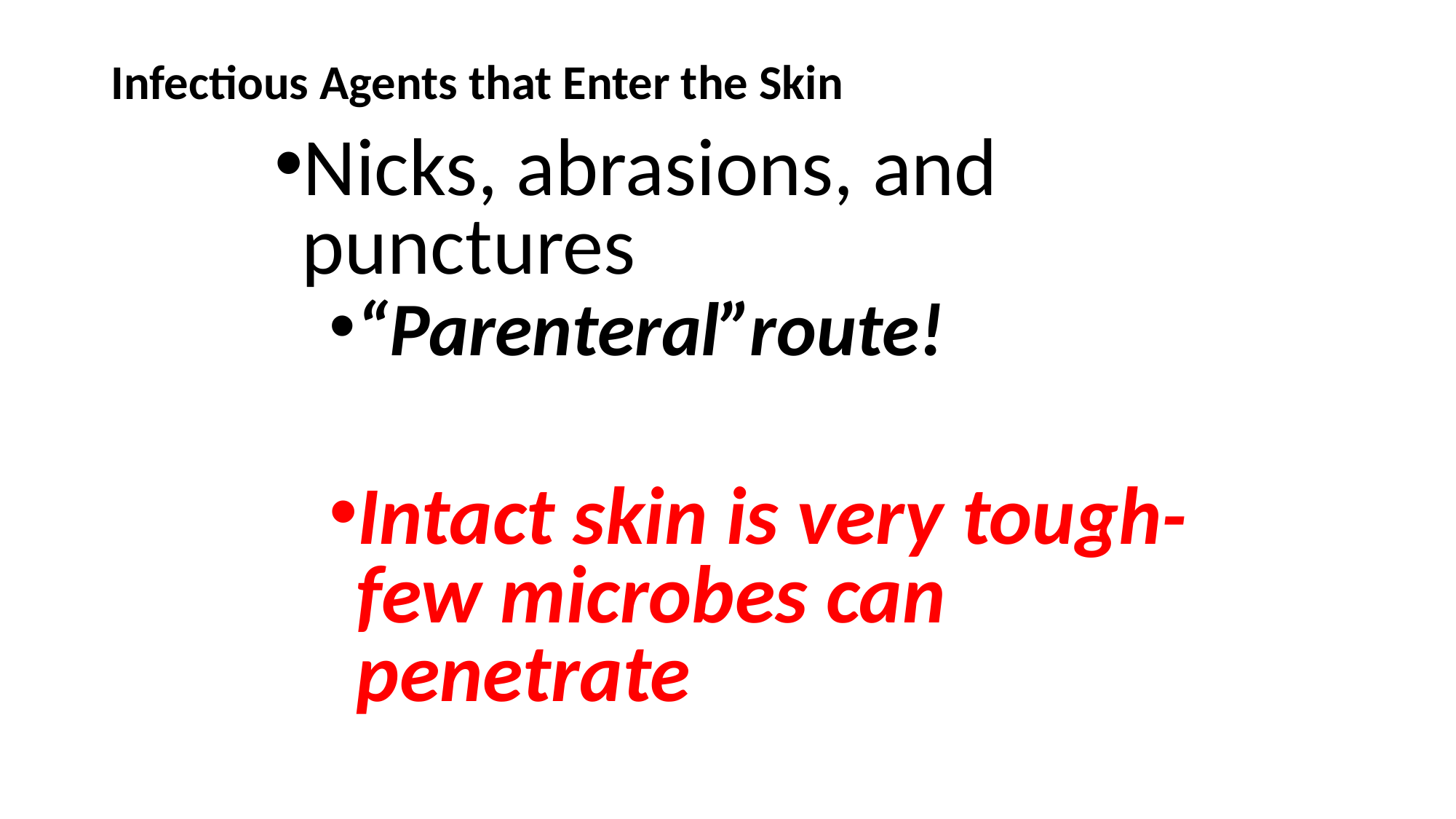

# Infectious Agents that Enter the Skin
Nicks, abrasions, and punctures
“Parenteral”route!

Intact skin is very tough- few microbes can penetrate